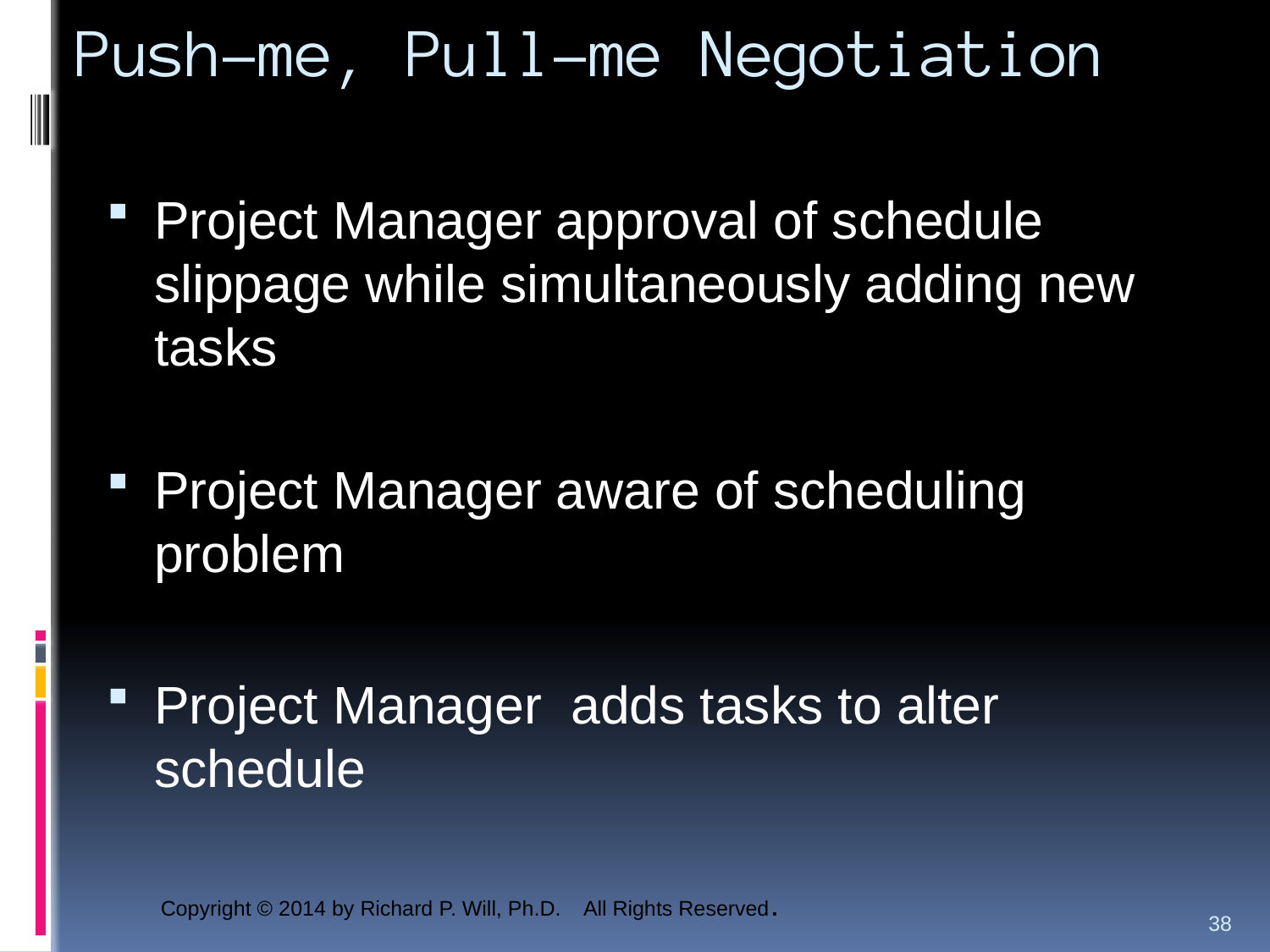

# Push-me, Pull-me Negotiation

Project Manager approval of schedule slippage while simultaneously adding new tasks

Project Manager aware of scheduling problem

Project Manager  adds tasks to alter schedule

38